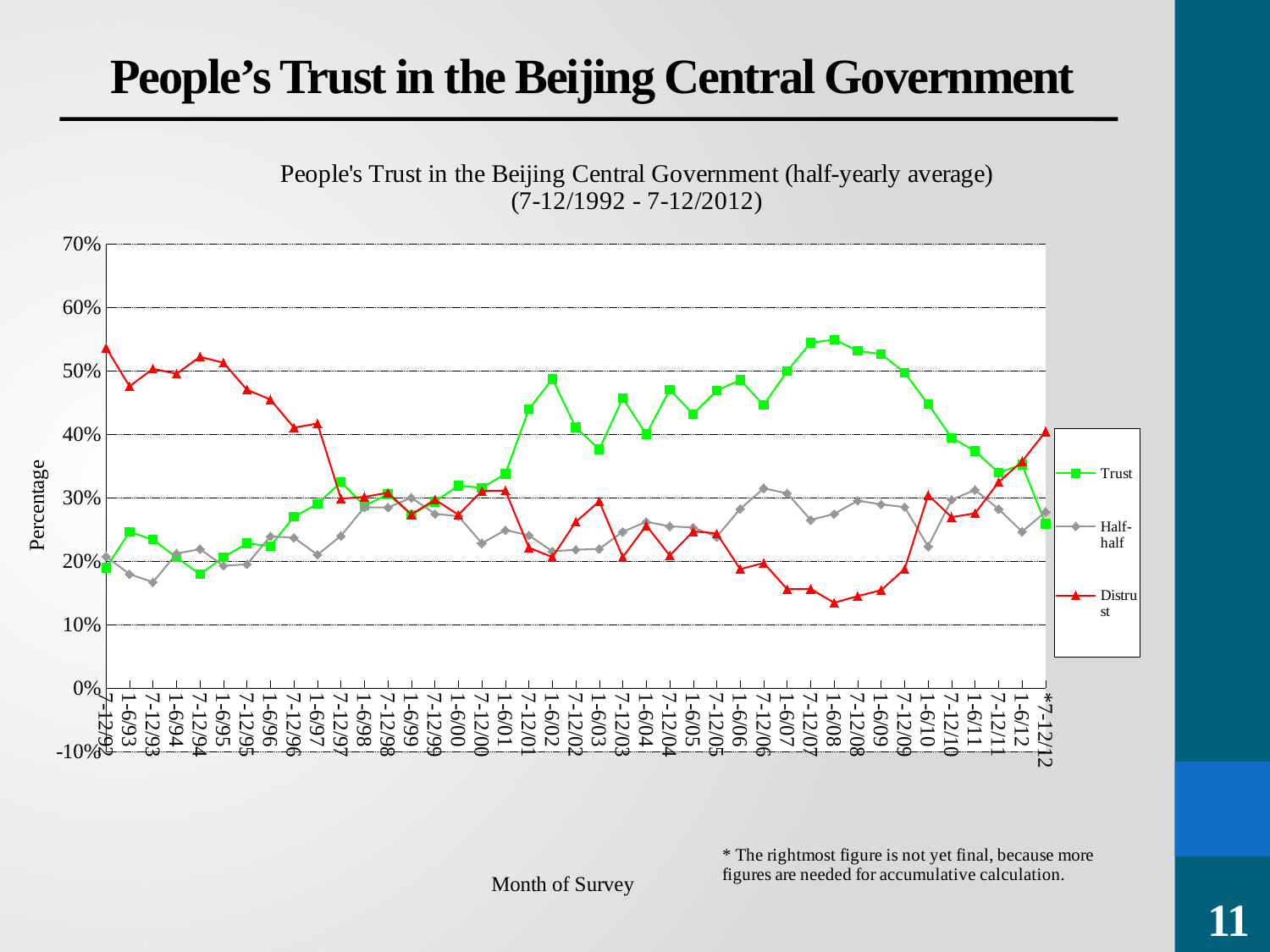

# People’s Trust in the Beijing Central Government

### Chart: People's Trust in the Beijing Central Government (half-yearly average)
(7-12/1992 - 7-12/2012)

| Category | Trust | Half-half | Distrust |
|---|---|---|---|
| 7-12/92 | 0.18900000000000006 | 0.20700000000000005 | 0.536 |
| 1-6/93 | 0.2456666666666667 | 0.17933333333333343 | 0.47516666666666685 |
| 7-12/93 | 0.2336666666666667 | 0.1665 | 0.5028333333333332 |
| 1-6/94 | 0.2056666666666667 | 0.2116666666666667 | 0.49483333333333335 |
| 7-12/94 | 0.17900000000000005 | 0.2186666666666667 | 0.5216666666666665 |
| 1-6/95 | 0.20600000000000002 | 0.19233333333333338 | 0.5121666666666664 |
| 7-12/95 | 0.22766666666666668 | 0.19483333333333339 | 0.4698333333333333 |
| 1-6/96 | 0.2235 | 0.23883333333333345 | 0.45433333333333326 |
| 7-12/96 | 0.26983333333333326 | 0.23666666666666666 | 0.4100000000000001 |
| 1-6/97 | 0.2900000000000001 | 0.20983333333333343 | 0.41666666666666685 |
| 7-12/97 | 0.32440000000000013 | 0.2396 | 0.2982 |
| 1-6/98 | 0.2870000000000001 | 0.28466666666666685 | 0.30100000000000016 |
| 7-12/98 | 0.30500000000000016 | 0.2843333333333333 | 0.30766666666666687 |
| 1-6/99 | 0.273 | 0.29966666666666686 | 0.27333333333333326 |
| 7-12/99 | 0.29333333333333333 | 0.27433333333333326 | 0.29666666666666686 |
| 1-6/00 | 0.3186666666666669 | 0.2706666666666668 | 0.273 |
| 7-12/00 | 0.31533333333333335 | 0.228 | 0.31033333333333335 |
| 1-6/01 | 0.3373333333333334 | 0.2486666666666667 | 0.3110000000000001 |
| 7-12/01 | 0.43900000000000017 | 0.24033333333333345 | 0.22100000000000003 |
| 1-6/02 | 0.48666666666666686 | 0.21533333333333338 | 0.20600000000000004 |
| 7-12/02 | 0.4103333333333333 | 0.2176666666666667 | 0.2616666666666668 |
| 1-6/03 | 0.37600000000000017 | 0.21900000000000006 | 0.2940000000000001 |
| 7-12/03 | 0.45633333333333326 | 0.24600000000000005 | 0.20600000000000004 |
| 1-6/04 | 0.3996666666666669 | 0.26166666666666677 | 0.256 |
| 7-12/04 | 0.4700000000000001 | 0.25466666666666676 | 0.2086666666666667 |
| 1-6/05 | 0.43133333333333335 | 0.25266666666666676 | 0.2466666666666667 |
| 7-12/05 | 0.468392169066764 | 0.2381630720613686 | 0.24358025014628937 |
| 1-6/06 | 0.48503947675487386 | 0.28205179422195975 | 0.1871693048136554 |
| 7-12/06 | 0.4456469022339688 | 0.3144062469137071 | 0.19692778401046857 |
| 1-6/07 | 0.4991936463143488 | 0.30658846424878655 | 0.15550030180645186 |
| 7-12/07 | 0.5437174598268907 | 0.2647693742008828 | 0.15596746899121458 |
| 1-6/08 | 0.5486400516424794 | 0.2741870758099704 | 0.1341551844883577 |
| 7-12/08 | 0.5310475816761414 | 0.29494787639169884 | 0.14470871818686767 |
| 1-6/09 | 0.5258555347126136 | 0.28927280092089186 | 0.15399565743337074 |
| 7-12/09 | 0.49682269179842725 | 0.2849389338602311 | 0.18755336669400738 |
| 1-6/10 | 0.447149775516832 | 0.222789442688053 | 0.3039980857383186 |
| 7-12/10 | 0.394187081643906 | 0.2964449505882496 | 0.26908063614989564 |
| 1-6/11 | 0.3730433263753703 | 0.3119488590400861 | 0.2751716102334385 |
| 7-12/11 | 0.33925302220675646 | 0.28191763701966976 | 0.3243550633042779 |
| 1-6/12 | 0.3516899402495214 | 0.246226514708477 | 0.3569955687584566 |
| *7-12/12 | 0.2584863303241626 | 0.2773199833396923 | 0.4039770841150071 |
11